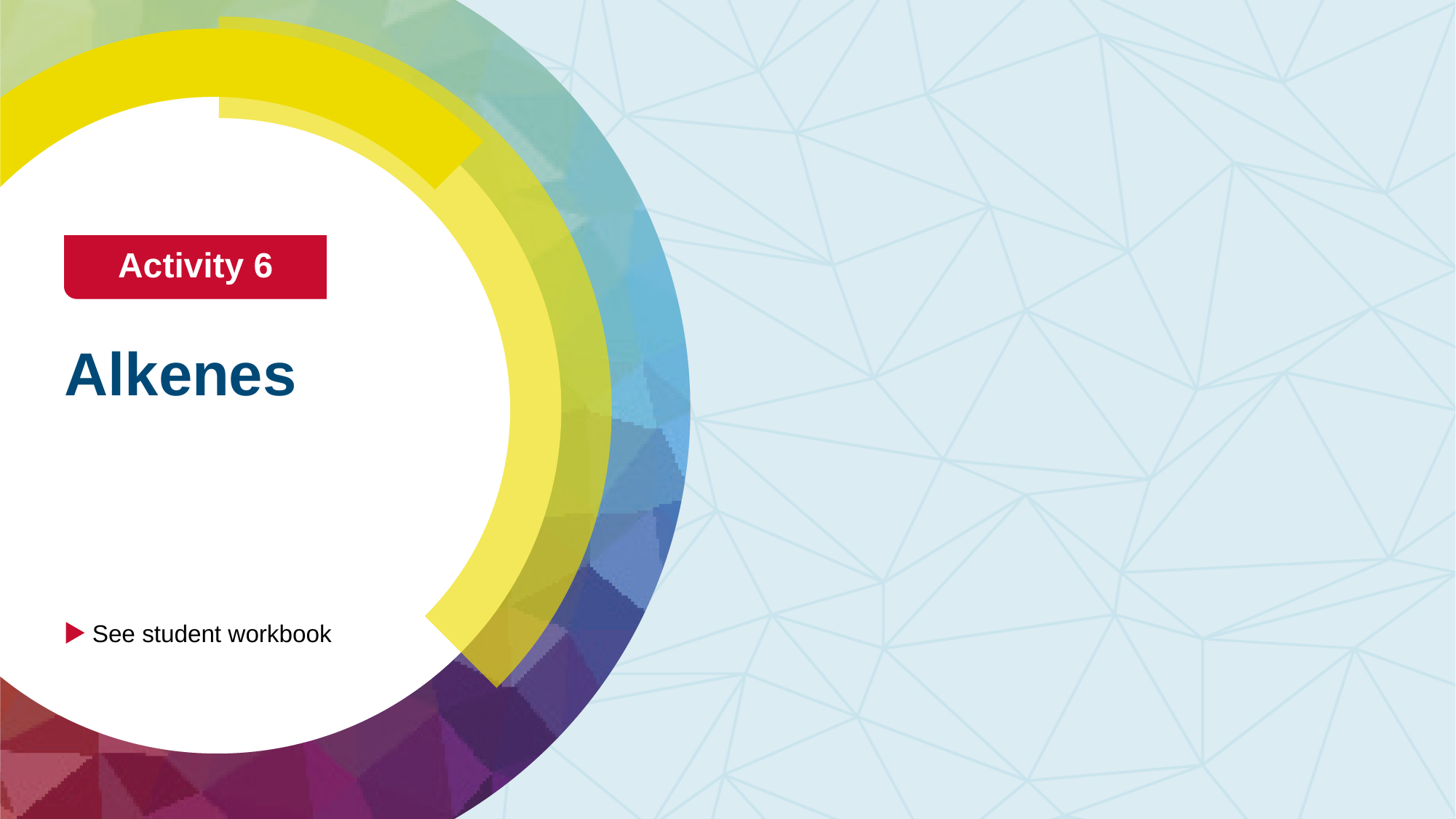

Activity 6
# Alkenes
See student workbook